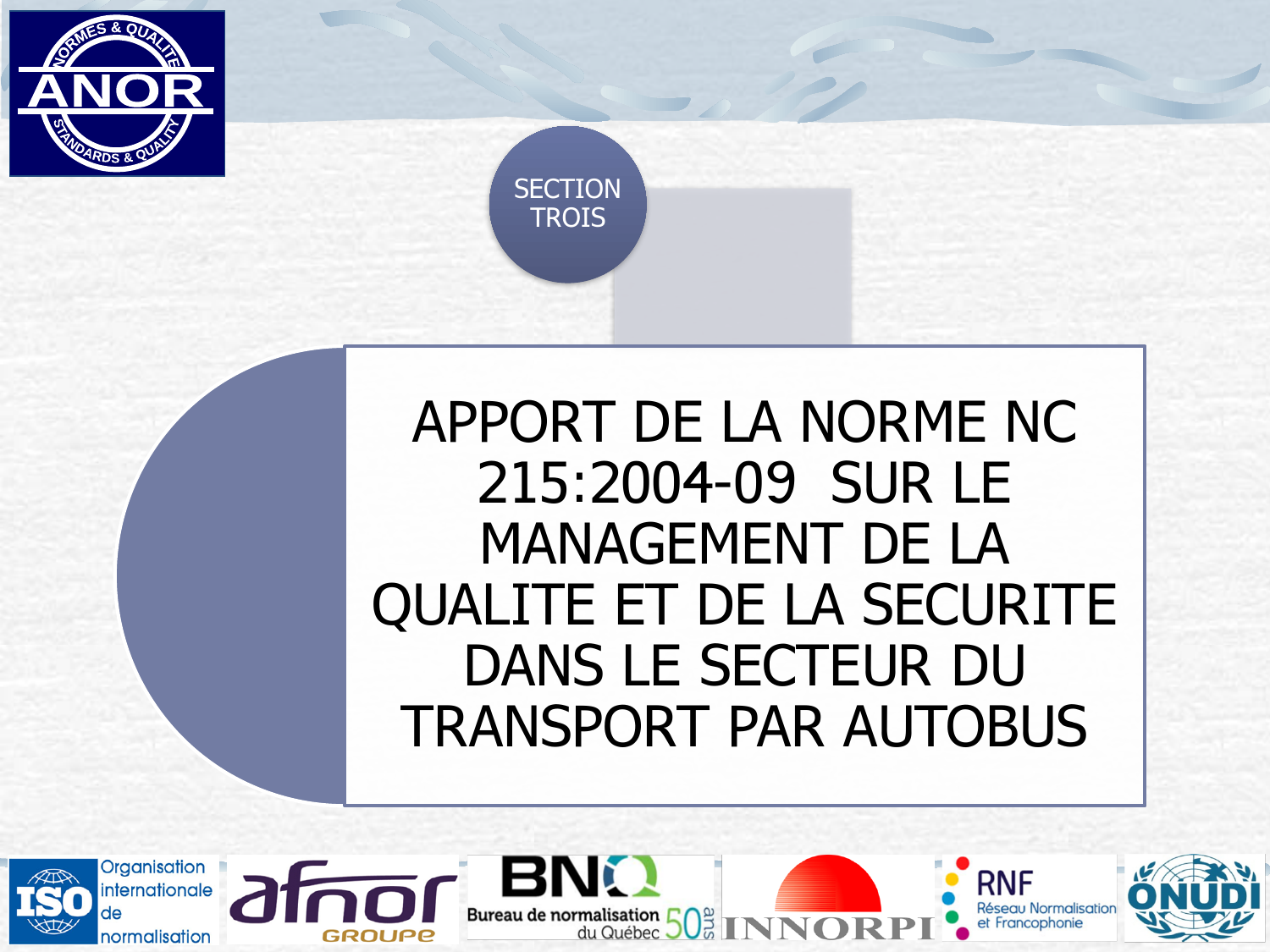

SECTION TROIS
APPORT DE LA NORME NC 215:2004-09  SUR LE MANAGEMENT DE LA QUALITE ET DE LA SECURITE DANS LE SECTEUR DU TRANSPORT PAR AUTOBUS